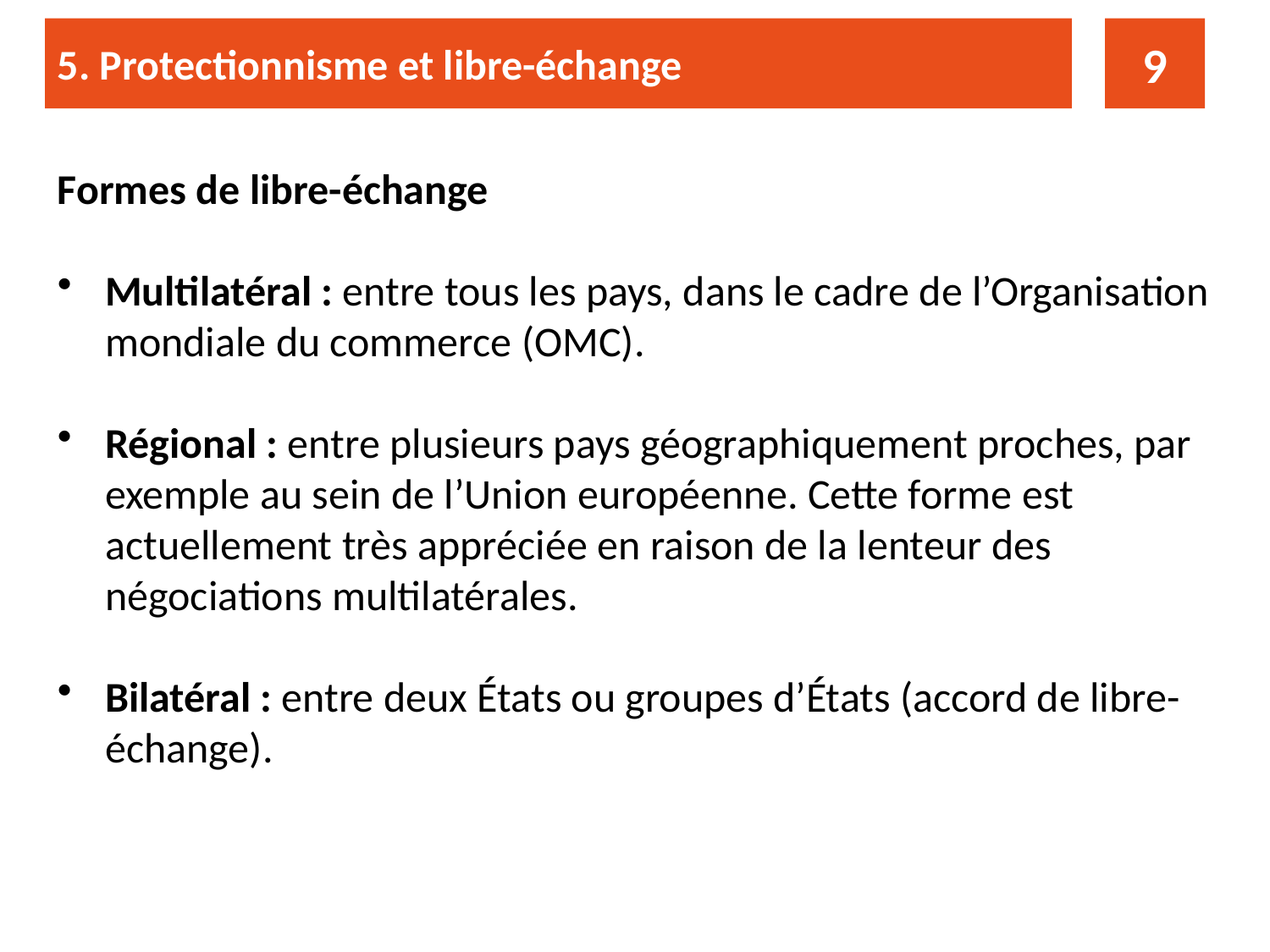

5. Protectionnisme et libre-échange
9

Formes de libre-échange

Multilatéral : entre tous les pays, dans le cadre de l’Organisation mondiale du commerce (OMC).

Régional : entre plusieurs pays géographiquement proches, par exemple au sein de l’Union européenne. Cette forme est actuellement très appréciée en raison de la lenteur des négociations multilatérales.

Bilatéral : entre deux États ou groupes d’États (accord de libre-échange).